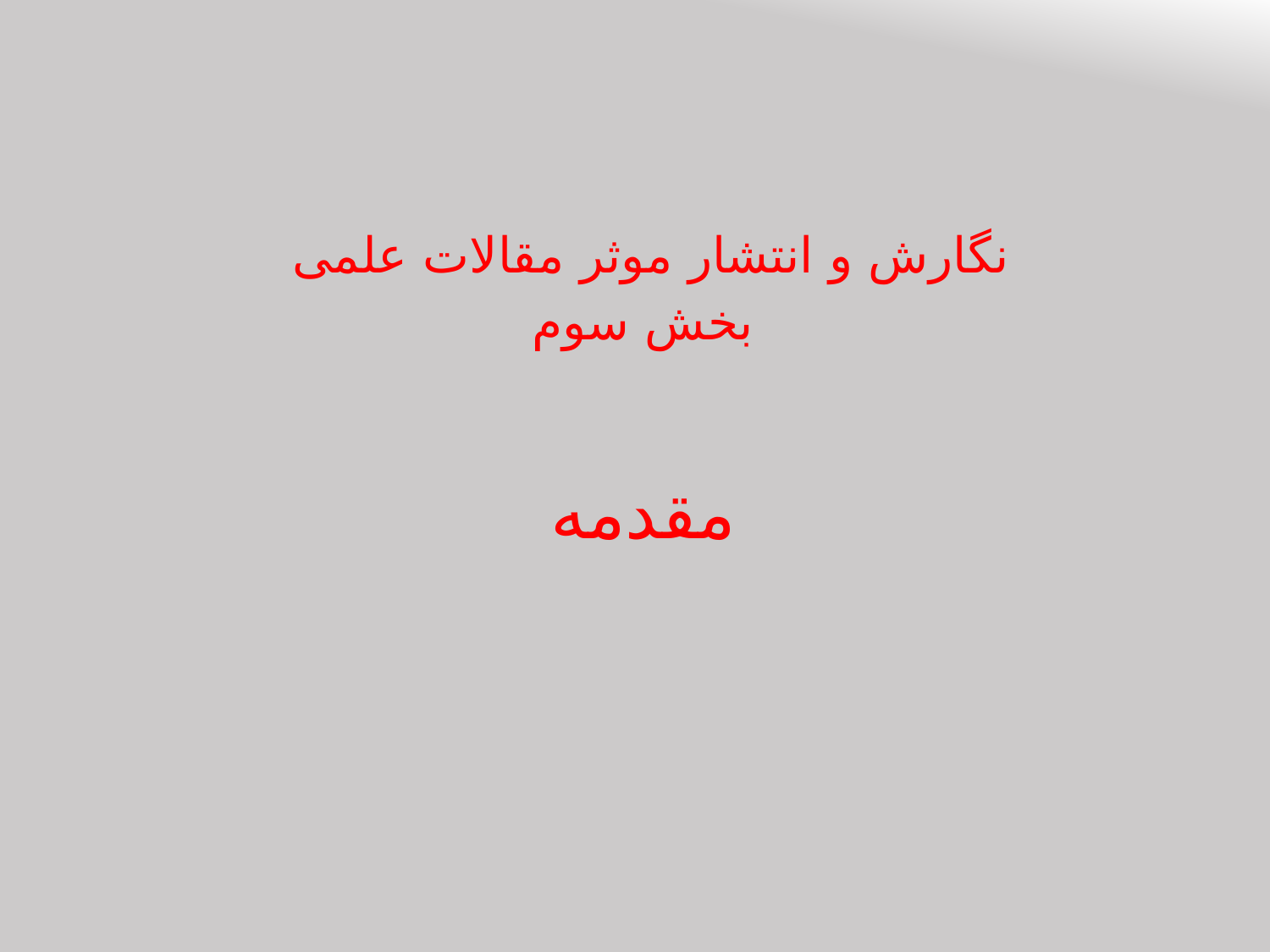

نگارش و انتشار موثر مقالات علمی
بخش سوم
# مقدمه